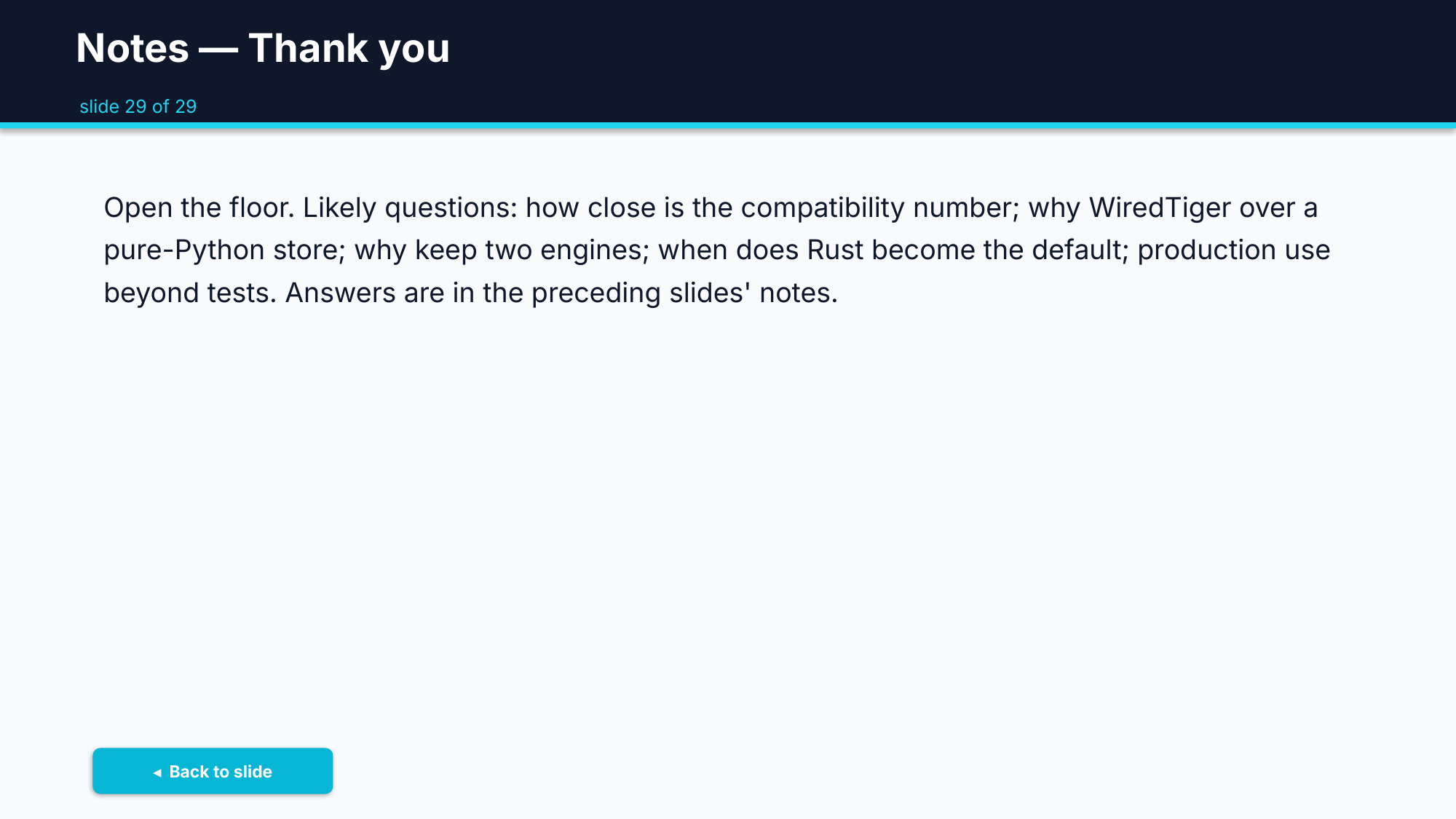

Notes — Thank you
slide 29 of 29

Open the floor. Likely questions: how close is the compatibility number; why WiredTiger over a pure-Python store; why keep two engines; when does Rust become the default; production use beyond tests. Answers are in the preceding slides' notes.
◂  Back to slide